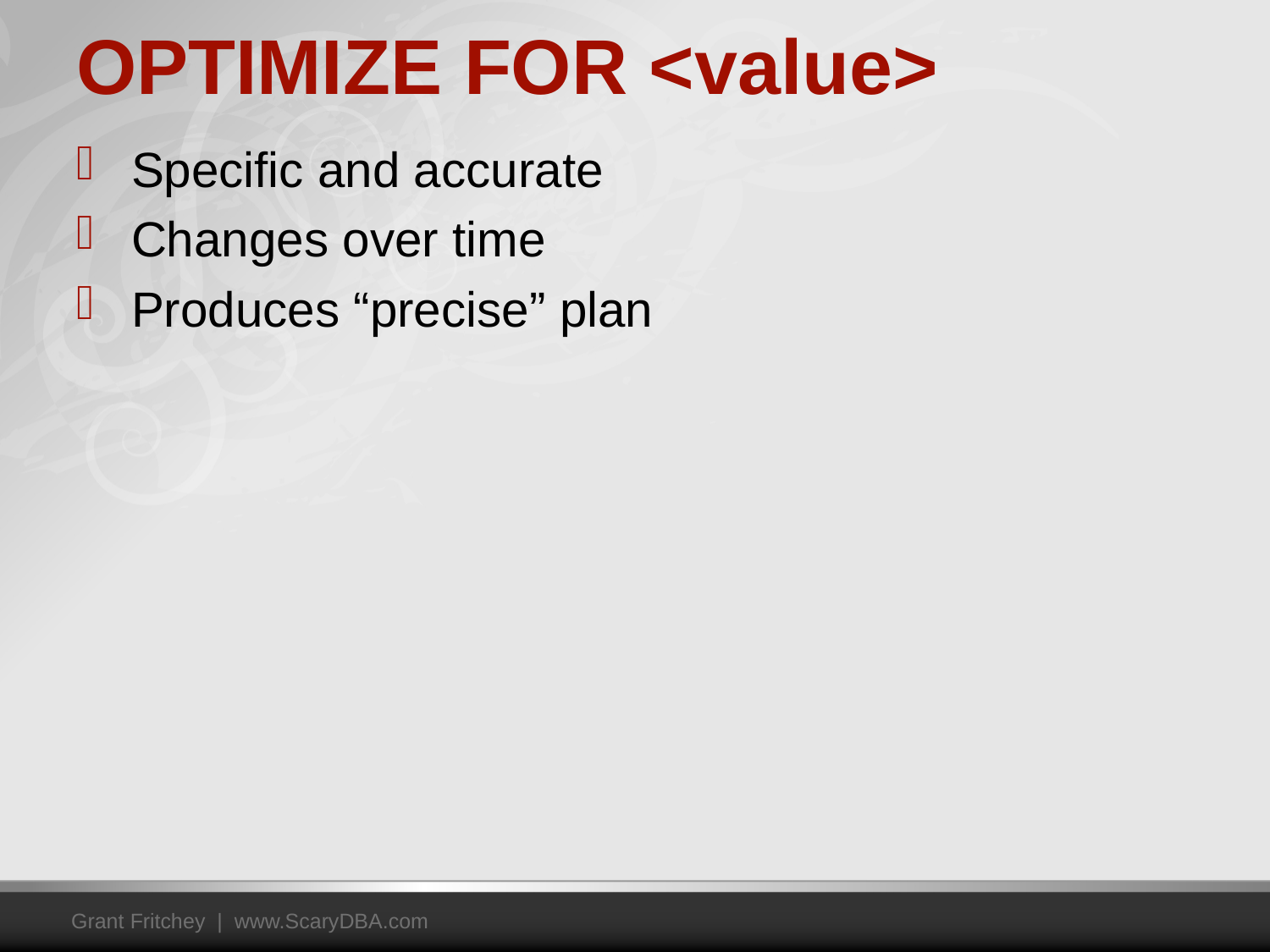

# OPTIMIZE FOR <value>
Specific and accurate
Changes over time
Produces “precise” plan